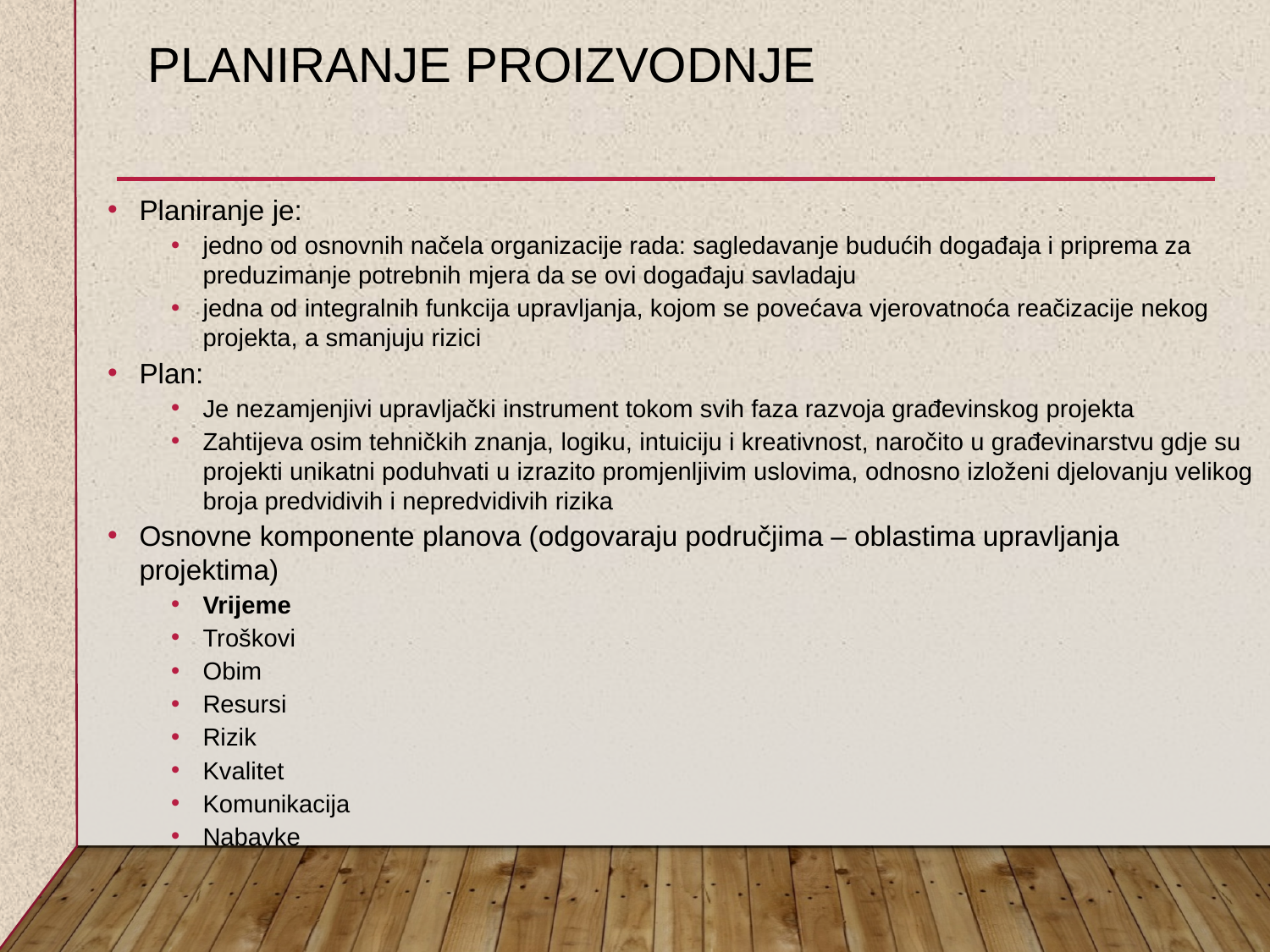

# PLANIRANJE PROIZVODNJE
Planiranje je:
jedno od osnovnih načela organizacije rada: sagledavanje budućih događaja i priprema za preduzimanje potrebnih mjera da se ovi događaju savladaju
jedna od integralnih funkcija upravljanja, kojom se povećava vjerovatnoća reačizacije nekog projekta, a smanjuju rizici
Plan:
Je nezamjenjivi upravljački instrument tokom svih faza razvoja građevinskog projekta
Zahtijeva osim tehničkih znanja, logiku, intuiciju i kreativnost, naročito u građevinarstvu gdje su projekti unikatni poduhvati u izrazito promjenljivim uslovima, odnosno izloženi djelovanju velikog broja predvidivih i nepredvidivih rizika
Osnovne komponente planova (odgovaraju područjima – oblastima upravljanja projektima)
Vrijeme
Troškovi
Obim
Resursi
Rizik
Kvalitet
Komunikacija
Nabavke